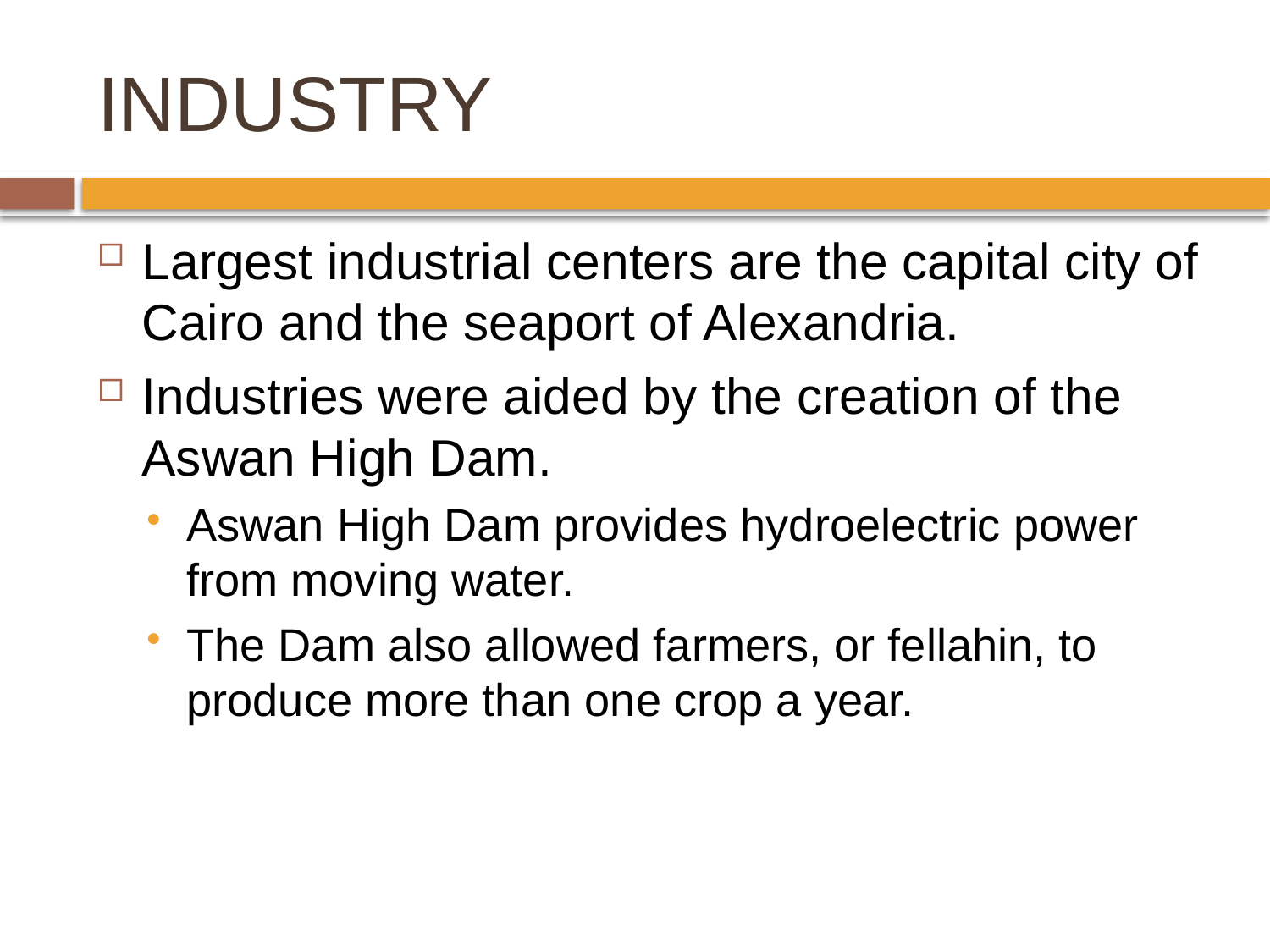

# INDUSTRY
Largest industrial centers are the capital city of Cairo and the seaport of Alexandria.
Industries were aided by the creation of the Aswan High Dam.
Aswan High Dam provides hydroelectric power from moving water.
The Dam also allowed farmers, or fellahin, to produce more than one crop a year.